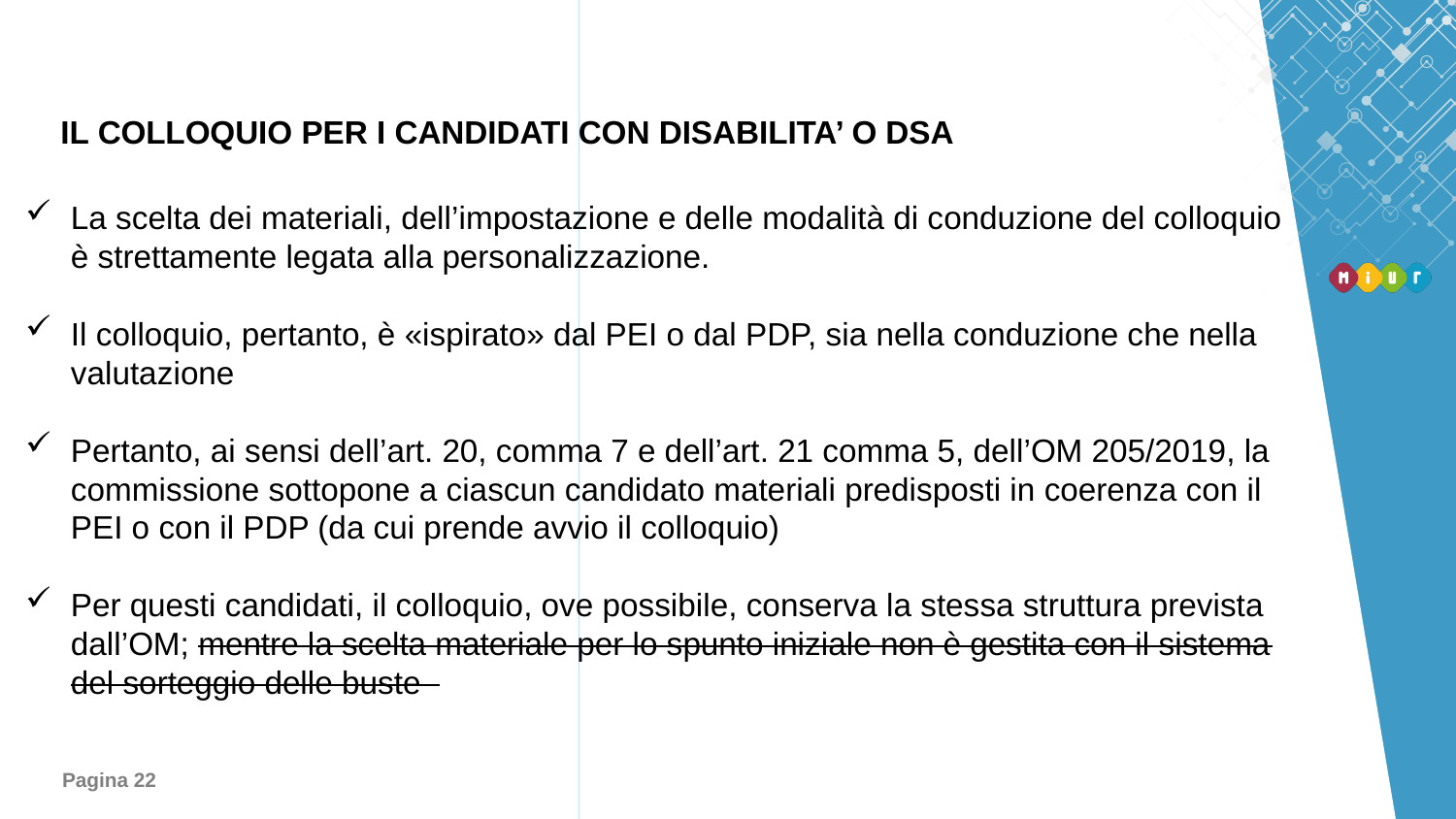

IL COLLOQUIO PER I CANDIDATI CON DISABILITA’ O DSA

La scelta dei materiali, dell’impostazione e delle modalità di conduzione del colloquio è strettamente legata alla personalizzazione.

Il colloquio, pertanto, è «ispirato» dal PEI o dal PDP, sia nella conduzione che nella valutazione

Pertanto, ai sensi dell’art. 20, comma 7 e dell’art. 21 comma 5, dell’OM 205/2019, la commissione sottopone a ciascun candidato materiali predisposti in coerenza con il PEI o con il PDP (da cui prende avvio il colloquio)

Per questi candidati, il colloquio, ove possibile, conserva la stessa struttura prevista dall’OM; mentre la scelta materiale per lo spunto iniziale non è gestita con il sistema del sorteggio delle buste